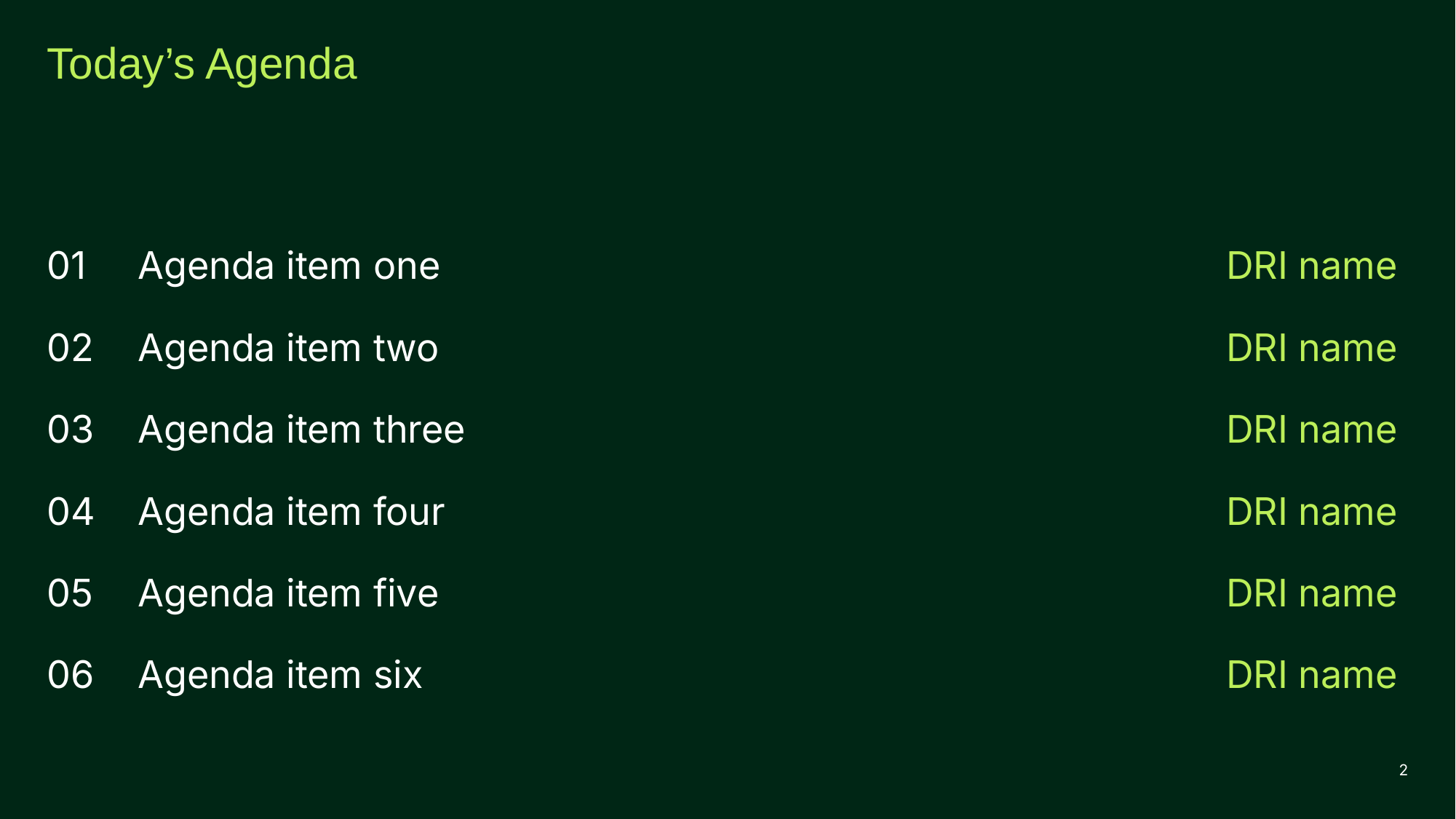

# Today’s Agenda
| 01 | Agenda item one | DRI name |
| --- | --- | --- |
| 02 | Agenda item two | DRI name |
| 03 | Agenda item three | DRI name |
| 04 | Agenda item four | DRI name |
| 05 | Agenda item five | DRI name |
| 06 | Agenda item six | DRI name |
2